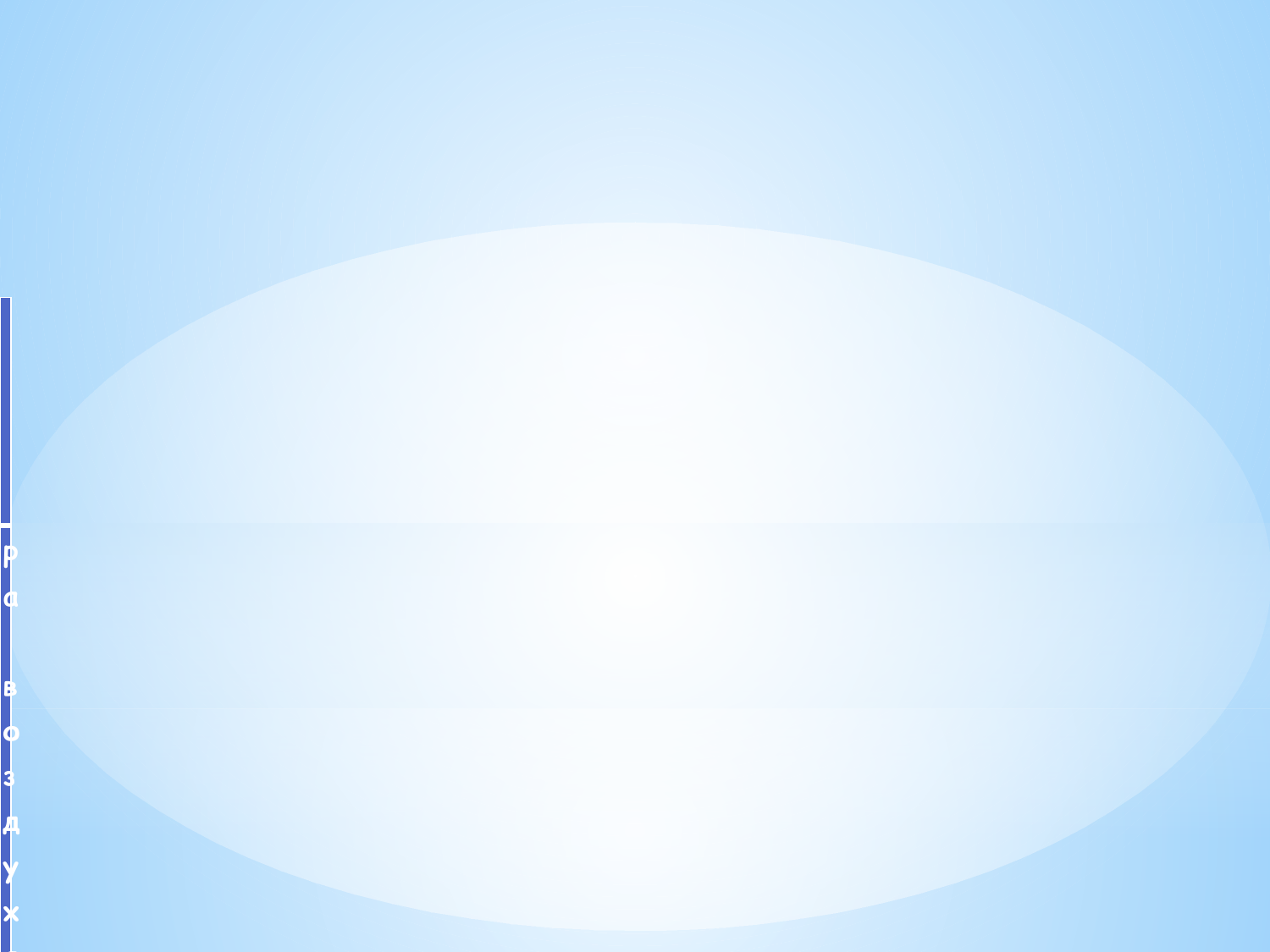

|  |
| --- |
| ра воздуха 18°С |
| 13°С |
| 10°С |
|  |
| 13°С |
|  |
|  |